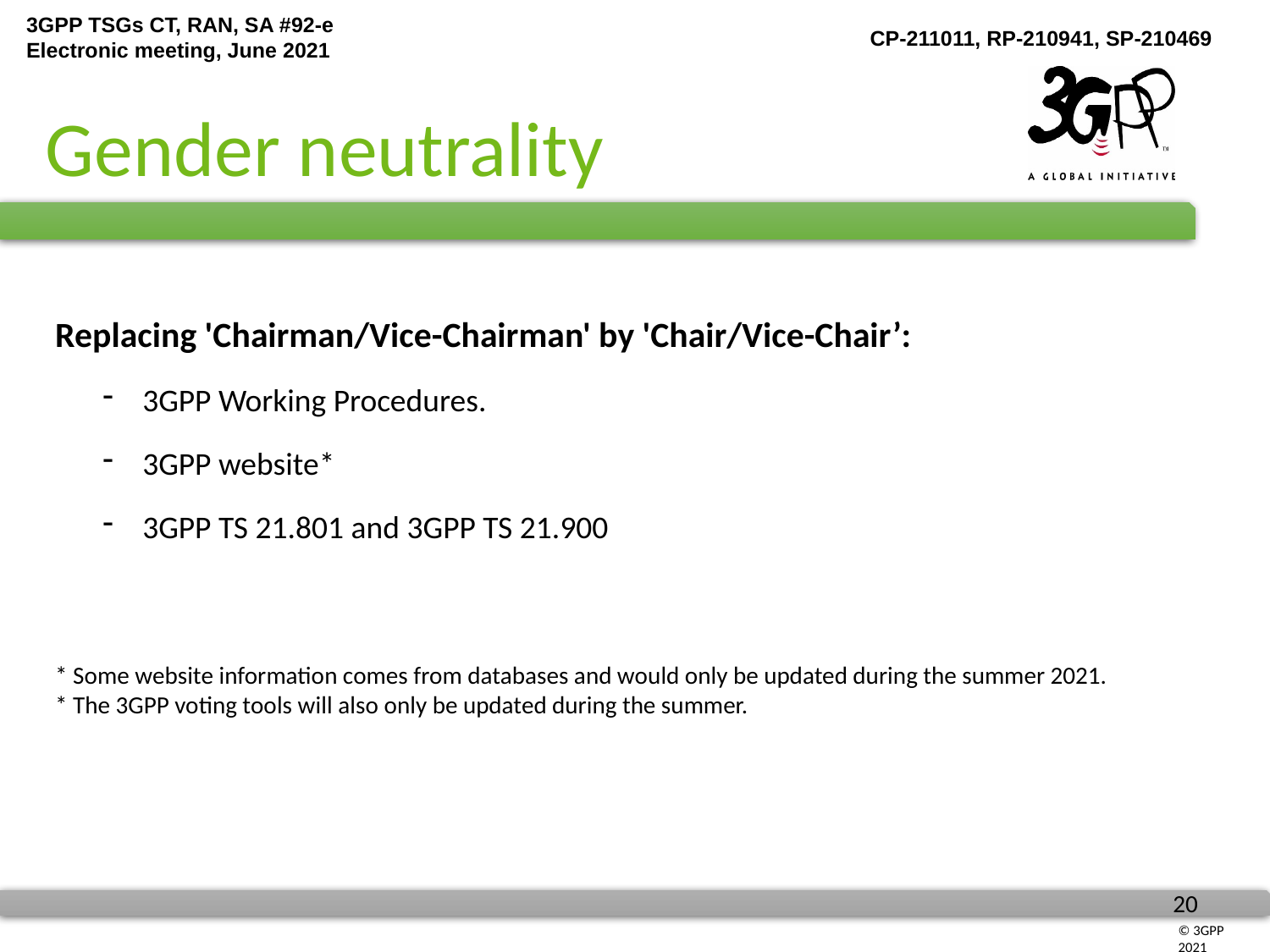

# Gender neutrality

Replacing 'Chairman/Vice-Chairman' by 'Chair/Vice-Chair’:

3GPP Working Procedures.

3GPP website*

3GPP TS 21.801 and 3GPP TS 21.900

* Some website information comes from databases and would only be updated during the summer 2021.
* The 3GPP voting tools will also only be updated during the summer.